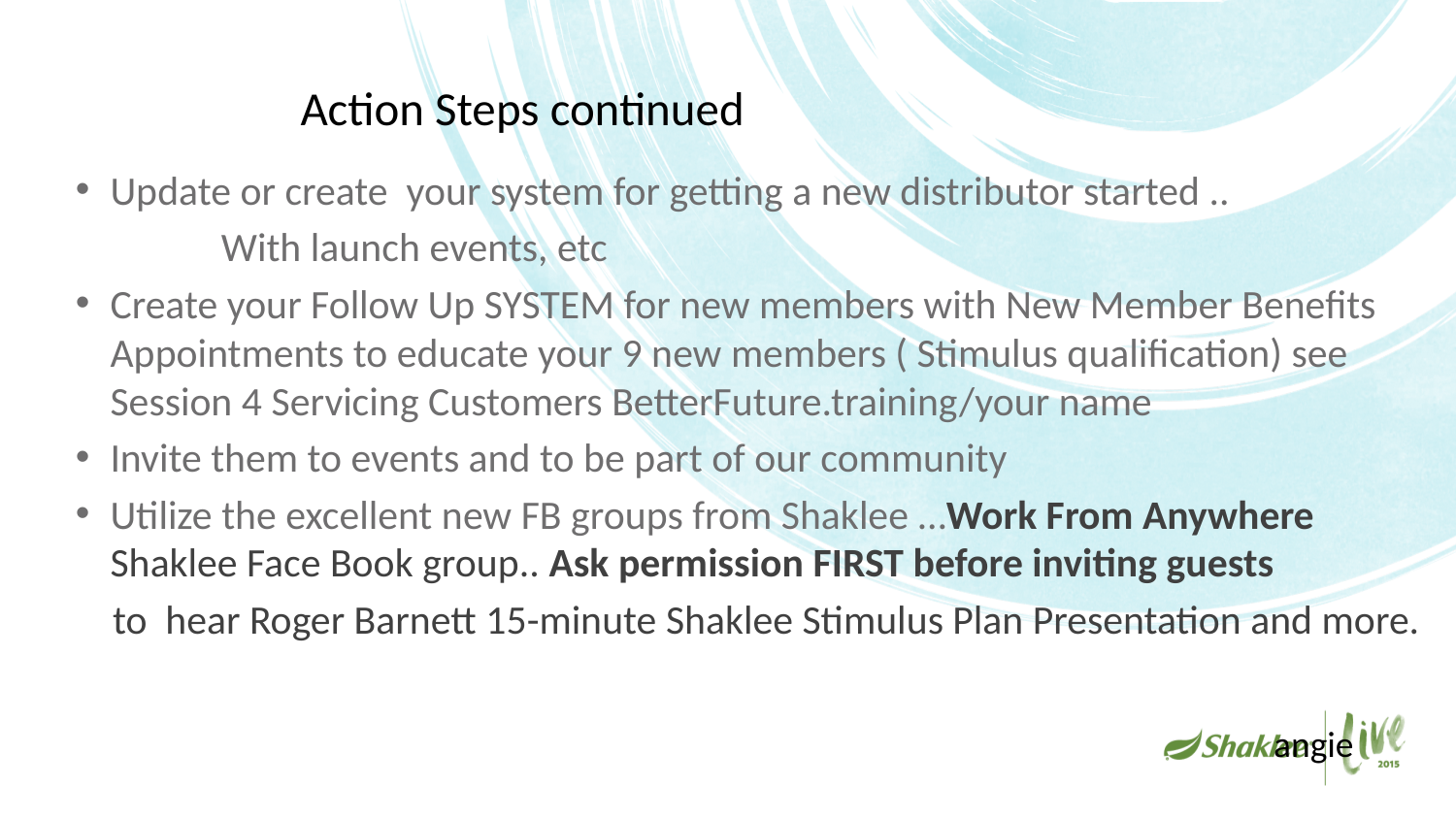

# Action Steps continued
Update or create  your system for getting a new distributor started ..
	With launch events, etc
Create your Follow Up SYSTEM for new members with New Member Benefits Appointments to educate your 9 new members ( Stimulus qualification) see Session 4 Servicing Customers BetterFuture.training/your name
Invite them to events and to be part of our community
Utilize the excellent new FB groups from Shaklee …Work From Anywhere Shaklee Face Book group.. Ask permission FIRST before inviting guests
    to  hear Roger Barnett 15-minute Shaklee Stimulus Plan Presentation and more.

angie